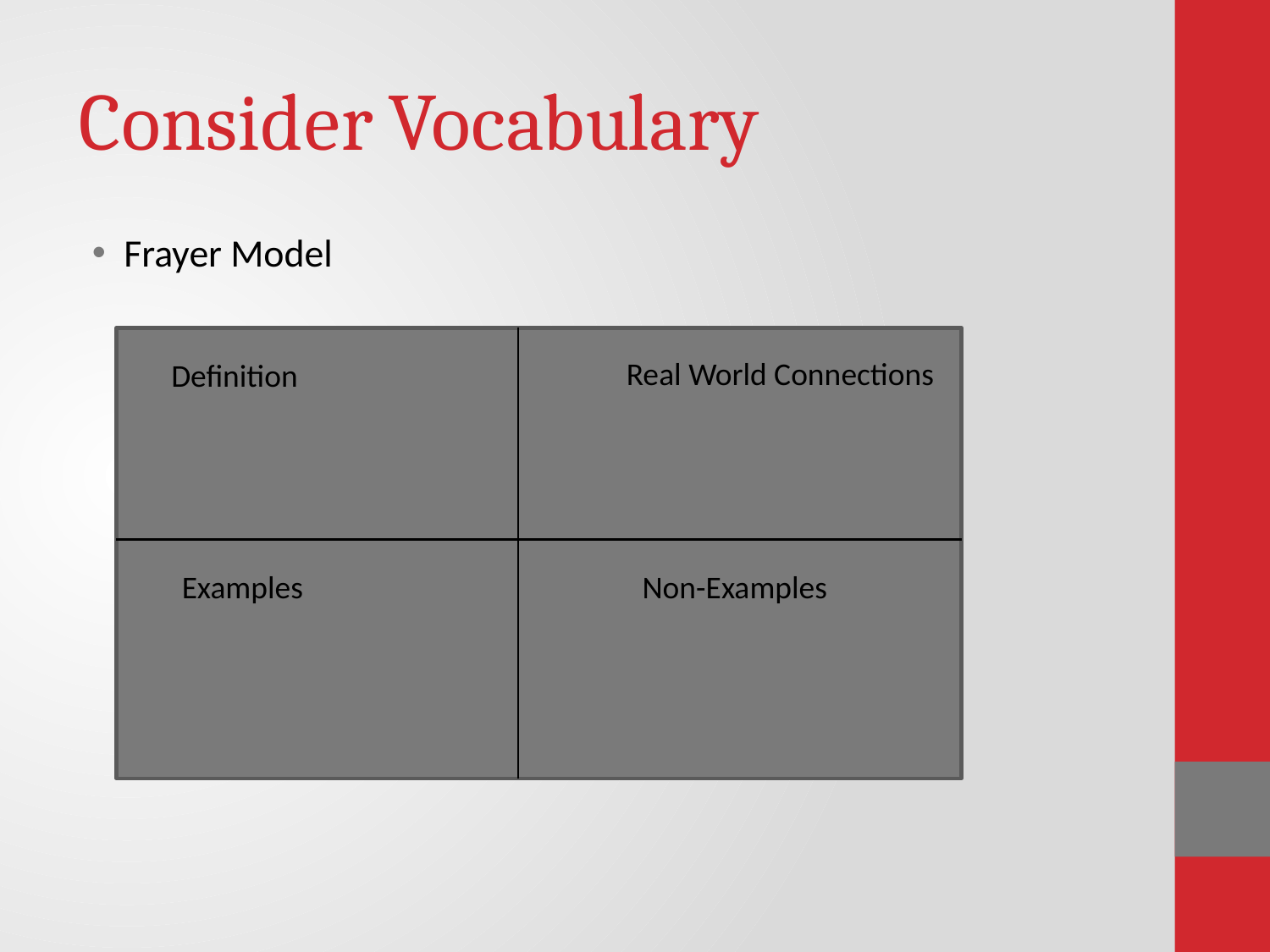

# Consider Vocabulary
Frayer Model

Real World Connections
Definition
Examples
Non-Examples